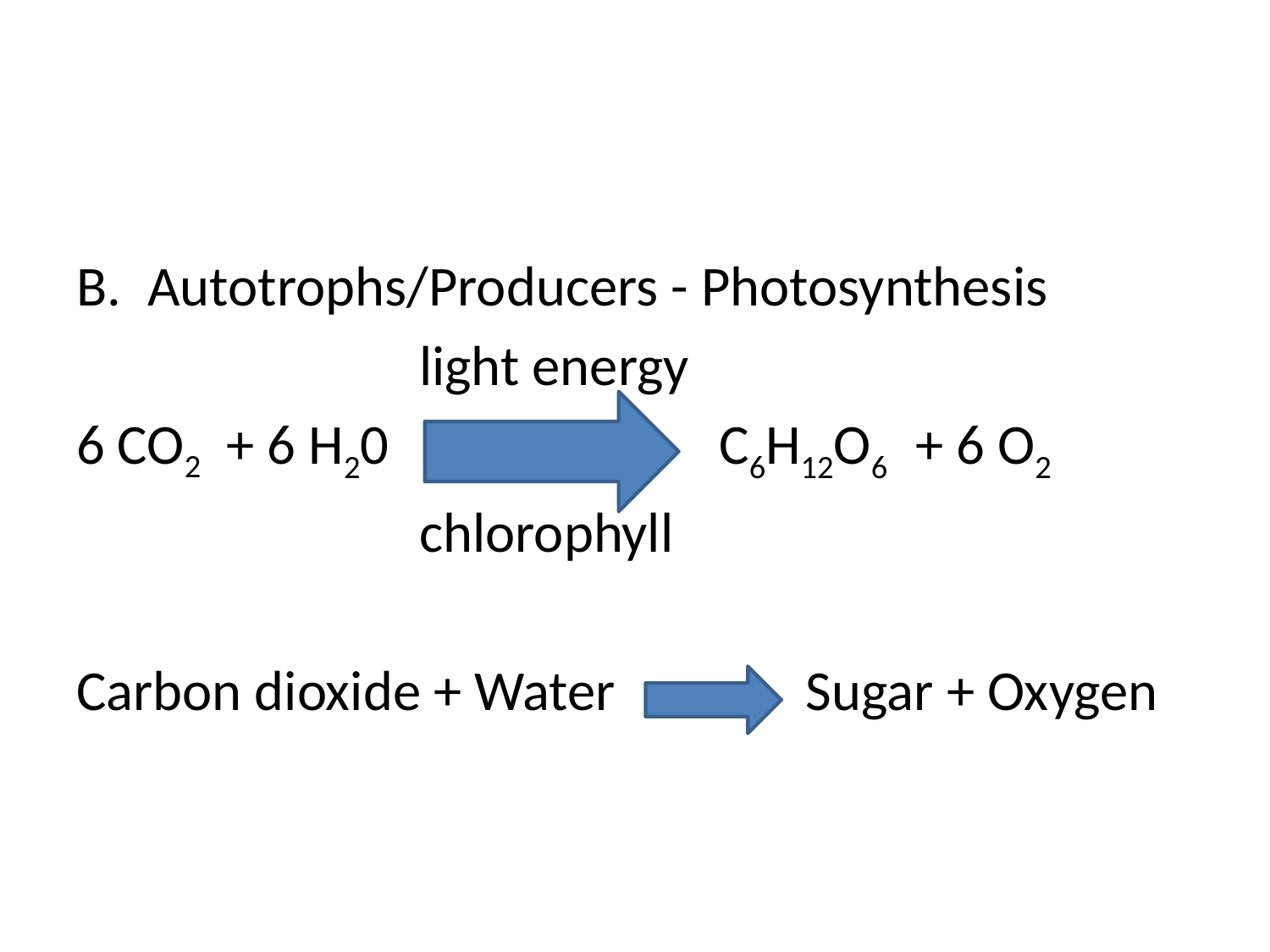

#
Autotrophs/Producers - Photosynthesis
	                 light energy
6 CO2  + 6 H20                          C6H12O6   + 6 O2
                           chlorophyll

Carbon dioxide + Water               Sugar + Oxygen